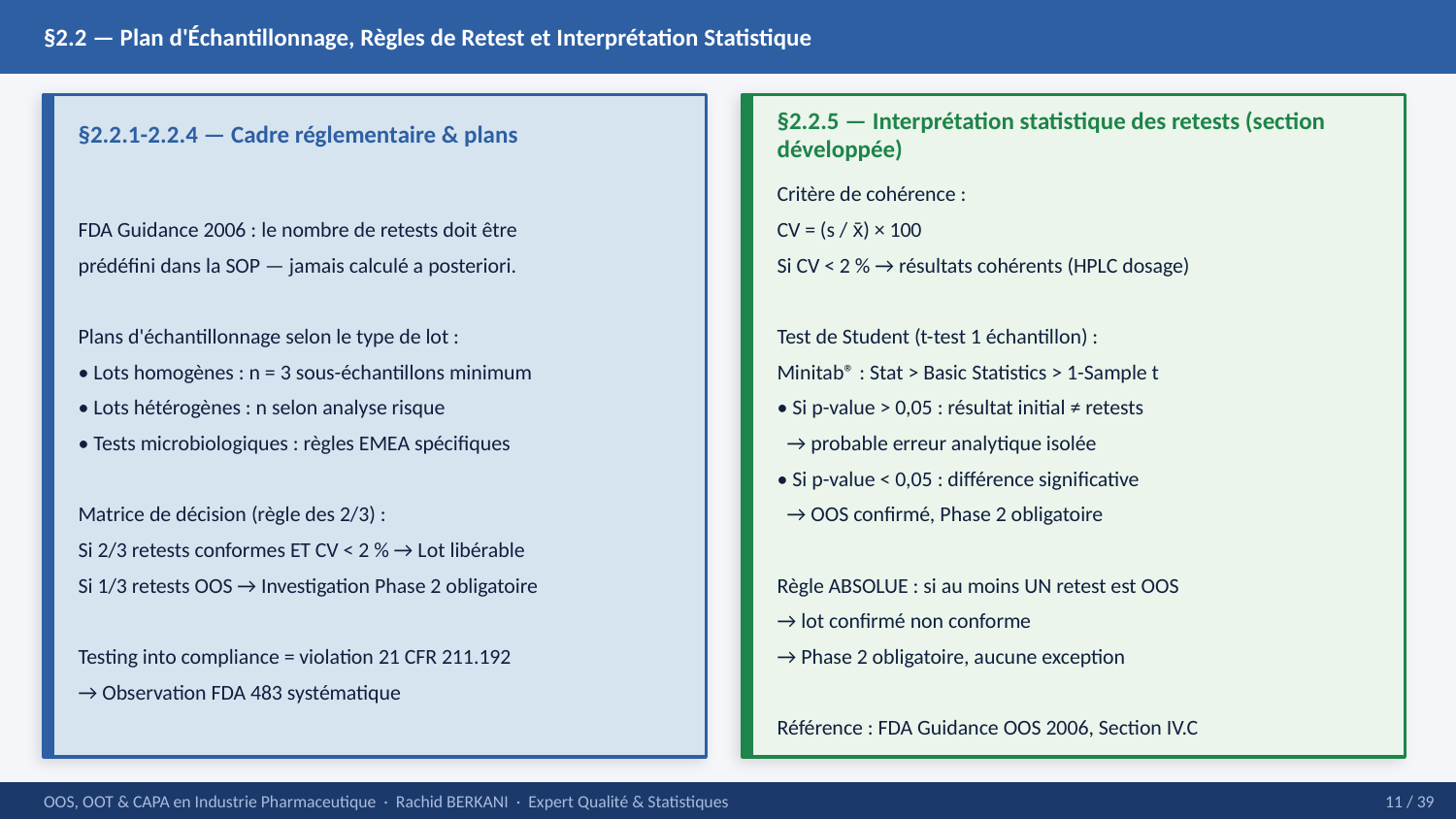

§2.2 — Plan d'Échantillonnage, Règles de Retest et Interprétation Statistique

§2.2.1-2.2.4 — Cadre réglementaire & plans
§2.2.5 — Interprétation statistique des retests (section développée)
FDA Guidance 2006 : le nombre de retests doit être
prédéfini dans la SOP — jamais calculé a posteriori.

Plans d'échantillonnage selon le type de lot :
• Lots homogènes : n = 3 sous-échantillons minimum
• Lots hétérogènes : n selon analyse risque
• Tests microbiologiques : règles EMEA spécifiques

Matrice de décision (règle des 2/3) :
Si 2/3 retests conformes ET CV < 2 % → Lot libérable
Si 1/3 retests OOS → Investigation Phase 2 obligatoire

Testing into compliance = violation 21 CFR 211.192
→ Observation FDA 483 systématique
Critère de cohérence :
CV = (s / x̄) × 100
Si CV < 2 % → résultats cohérents (HPLC dosage)

Test de Student (t-test 1 échantillon) :
Minitab® : Stat > Basic Statistics > 1-Sample t
• Si p-value > 0,05 : résultat initial ≠ retests
  → probable erreur analytique isolée
• Si p-value < 0,05 : différence significative
  → OOS confirmé, Phase 2 obligatoire

Règle ABSOLUE : si au moins UN retest est OOS
→ lot confirmé non conforme
→ Phase 2 obligatoire, aucune exception

Référence : FDA Guidance OOS 2006, Section IV.C

OOS, OOT & CAPA en Industrie Pharmaceutique  ·  Rachid BERKANI  ·  Expert Qualité & Statistiques
11 / 39